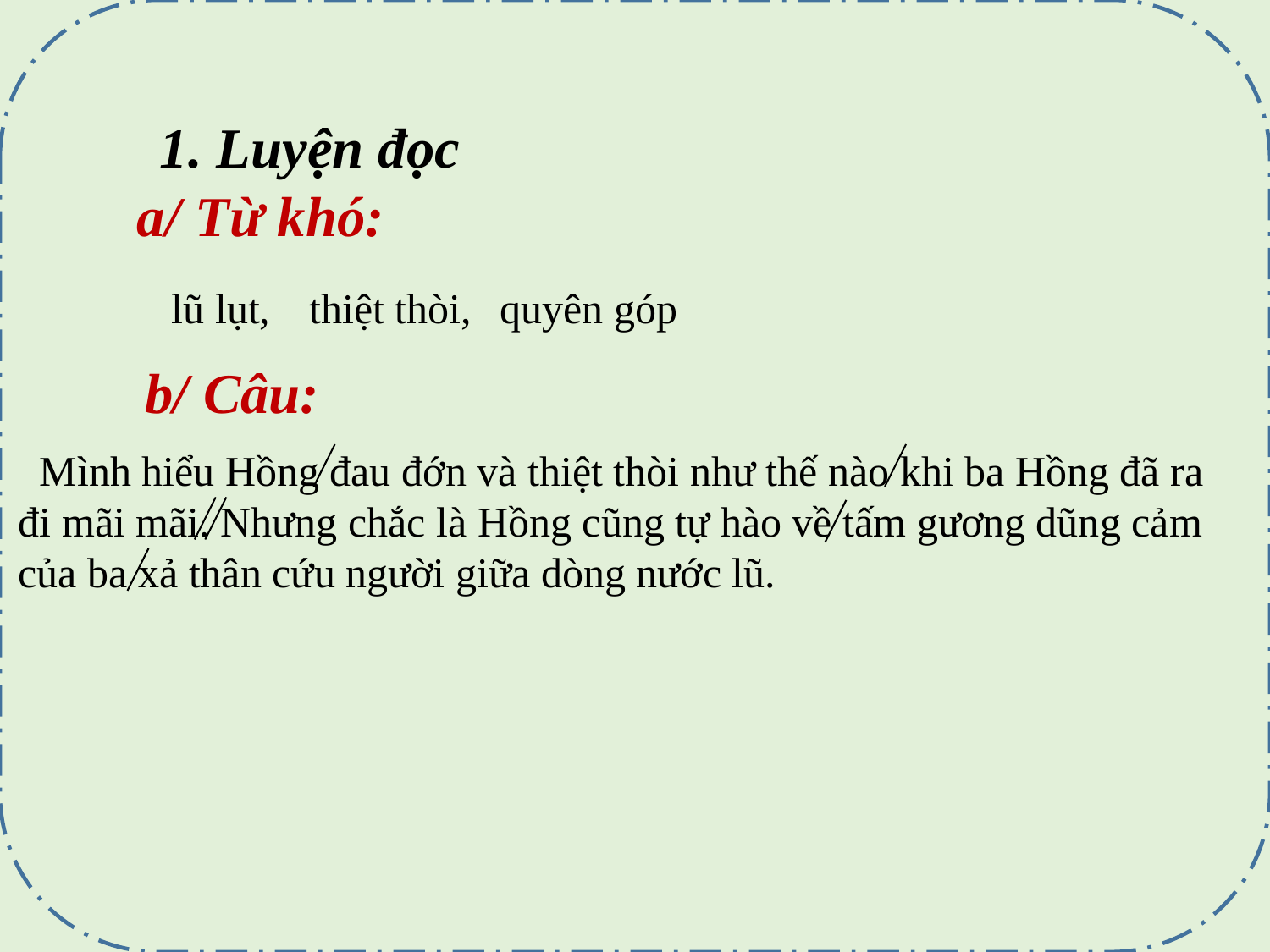

1. Luyện đọc
 a/ Từ khó:
  lũ lụt,
  thiệt thòi,
quyên góp
 b/ Câu:
  Mình hiểu Hồng đau đớn và thiệt thòi như thế nào khi ba Hồng đã ra đi mãi mãi. Nhưng chắc là Hồng cũng tự hào về tấm gương dũng cảm của ba xả thân cứu người giữa dòng nước lũ.